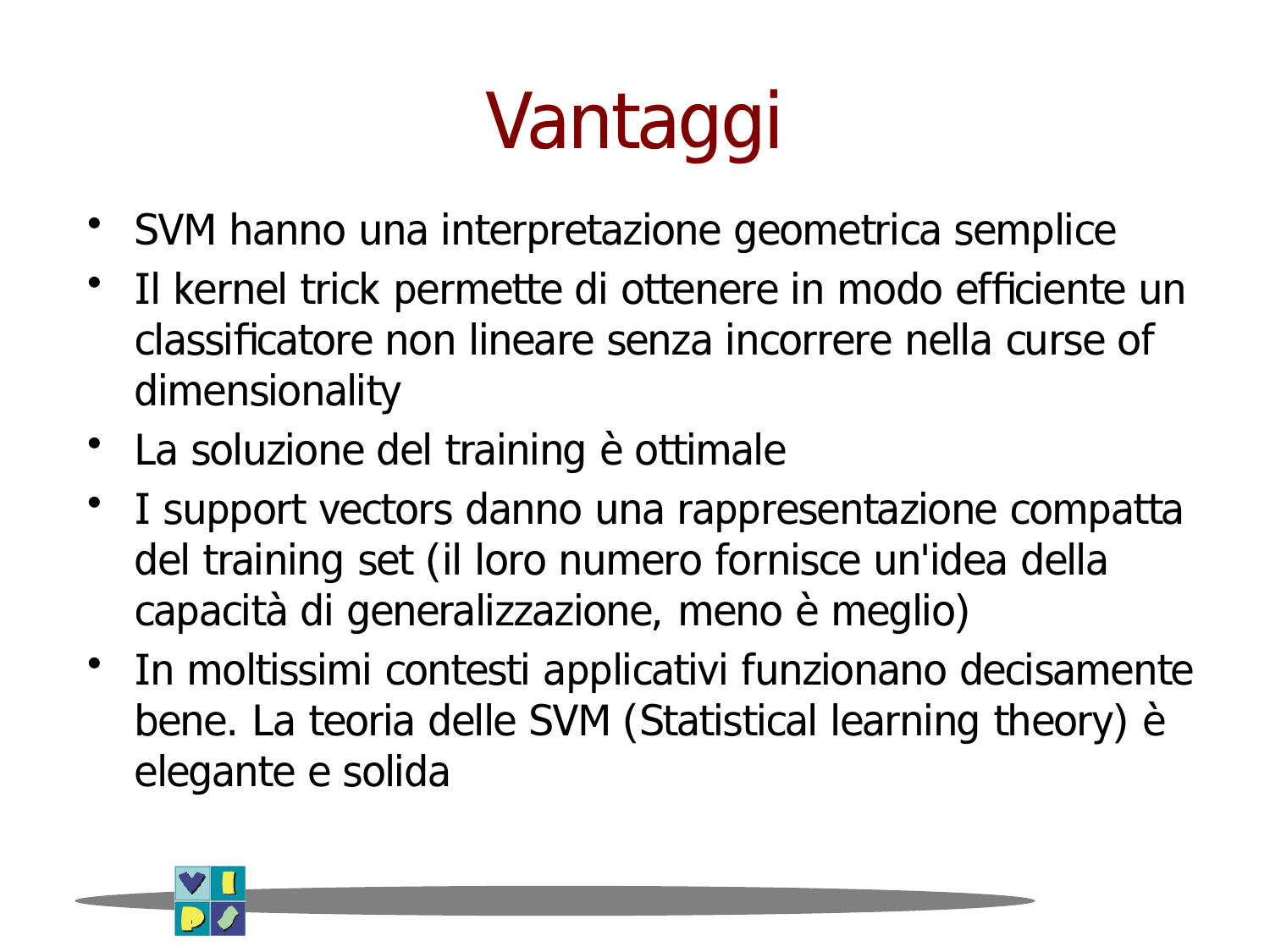

# Vantaggi
SVM hanno una interpretazione geometrica semplice
Il kernel trick permette di ottenere in modo efficiente un classificatore non lineare senza incorrere nella curse of dimensionality
La soluzione del training è ottimale
I support vectors danno una rappresentazione compatta del training set (il loro numero fornisce un'idea della capacità di generalizzazione, meno è meglio)
In moltissimi contesti applicativi funzionano decisamente bene. La teoria delle SVM (Statistical learning theory) è elegante e solida